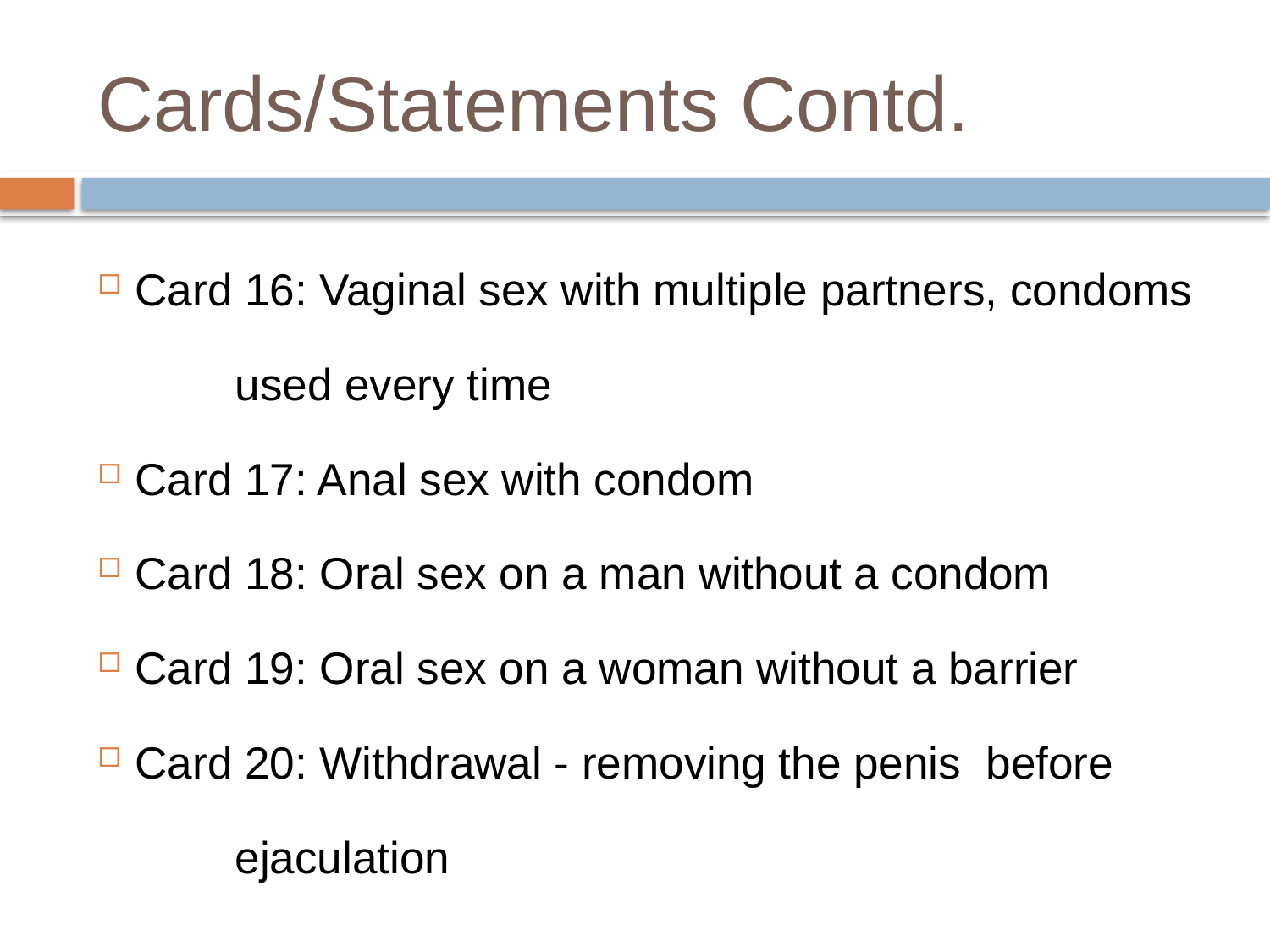

# Cards/Statements Contd.
Card 16: Vaginal sex with multiple partners, condoms
		        used every time
Card 17: Anal sex with condom
Card 18: Oral sex on a man without a condom
Card 19: Oral sex on a woman without a barrier
Card 20: Withdrawal - removing the penis  before
		        ejaculation